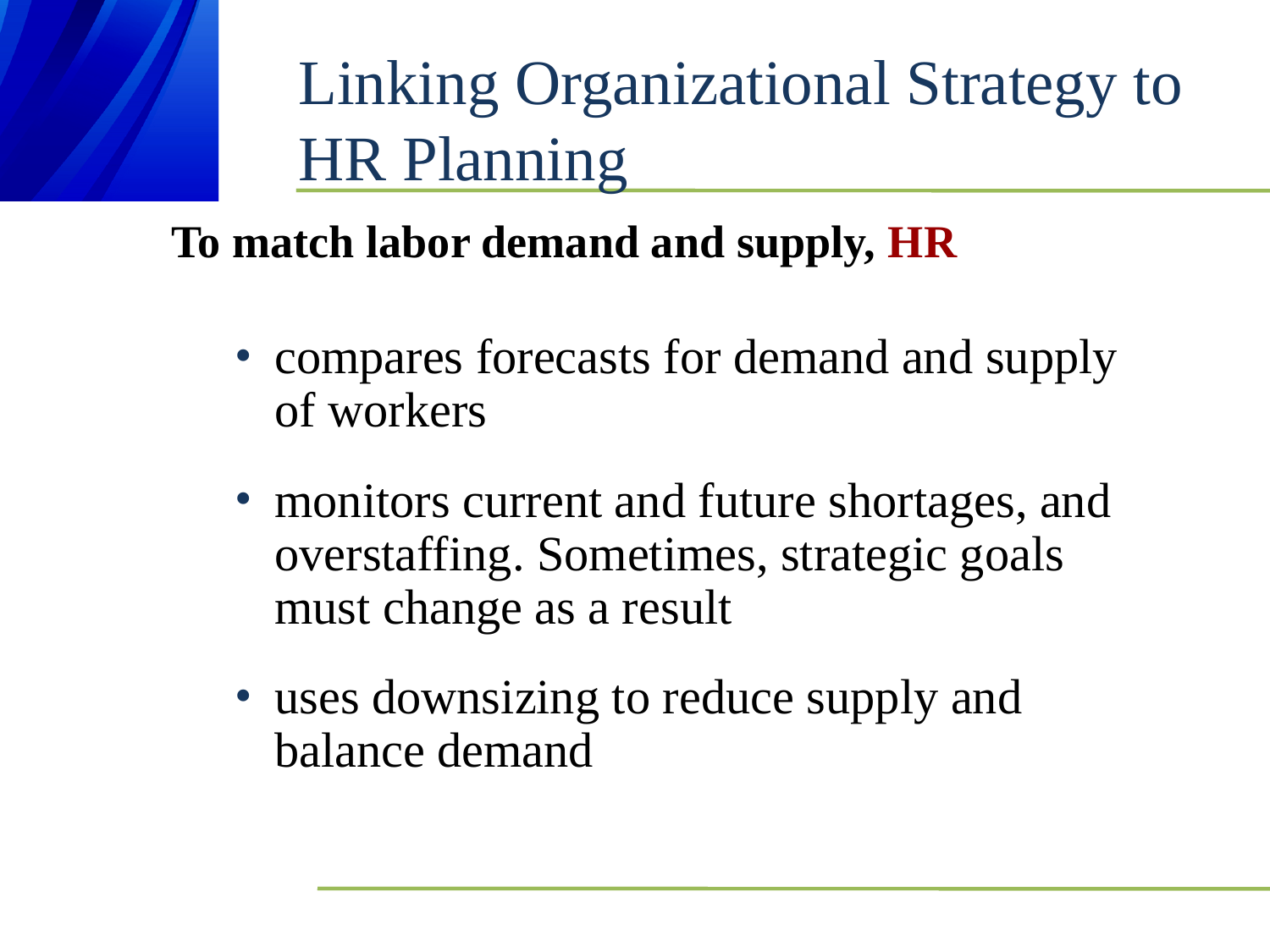

# Linking Organizational Strategy to HR Planning
To match labor demand and supply, HR

compares forecasts for demand and supply of workers

monitors current and future shortages, and overstaffing. Sometimes, strategic goals must change as a result

uses downsizing to reduce supply and balance demand